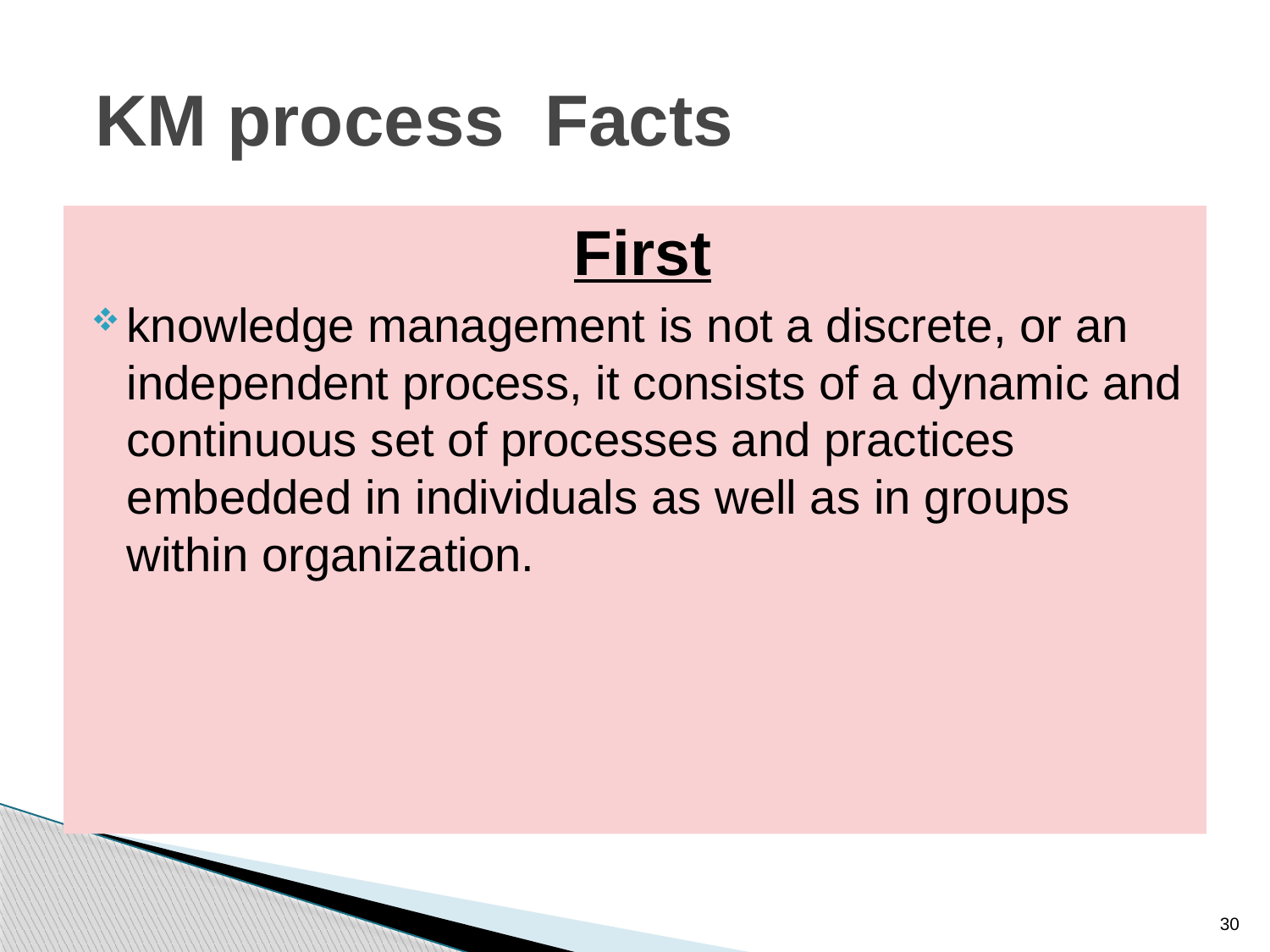

# KM process  Facts
First
knowledge management is not a discrete, or an independent process, it consists of a dynamic and continuous set of processes and practices embedded in individuals as well as in groups within organization.

30